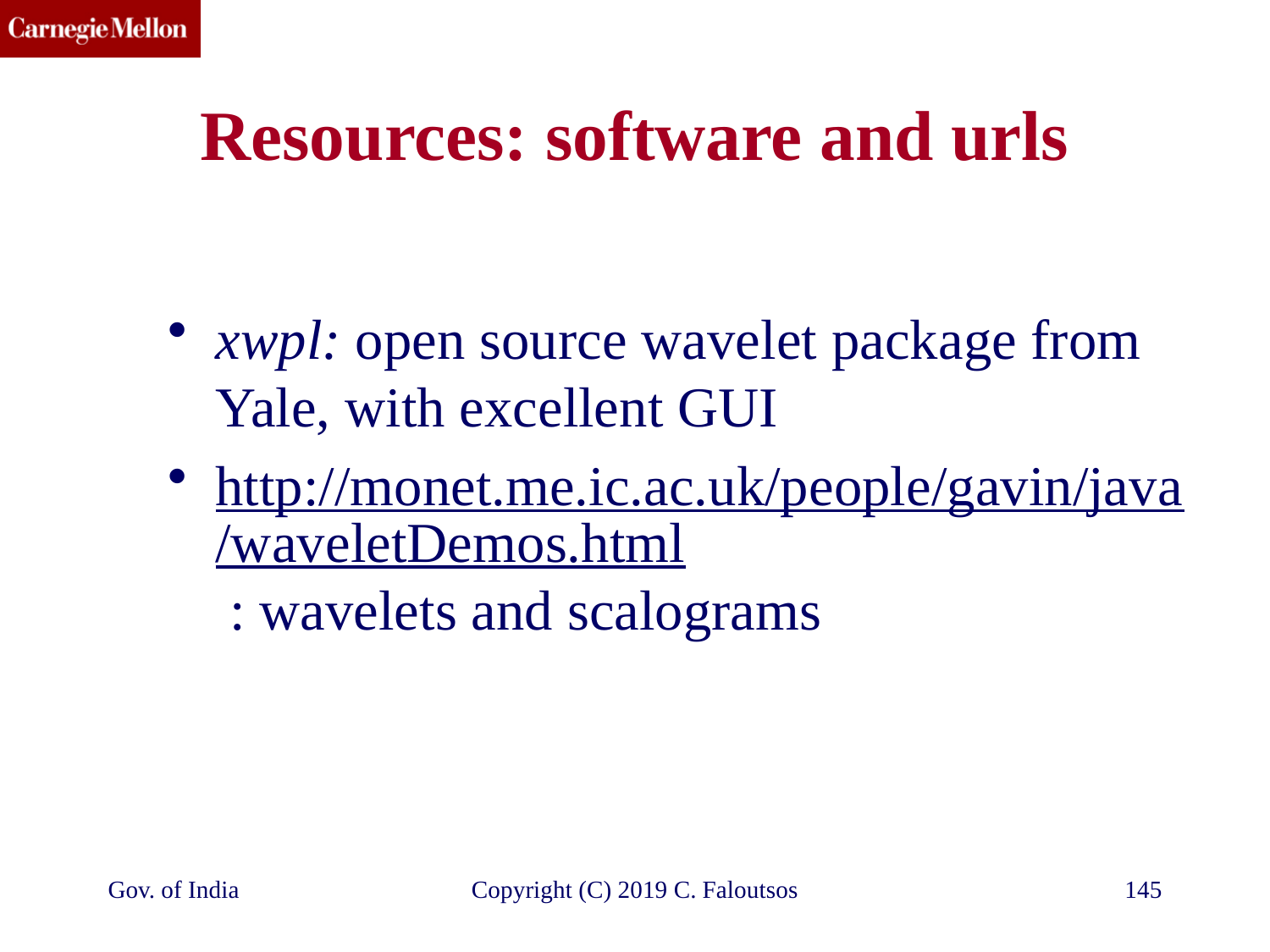

# Resources: software and urls
xwpl: open source wavelet package from Yale, with excellent GUI
http://monet.me.ic.ac.uk/people/gavin/java/waveletDemos.html : wavelets and scalograms
Gov. of India
Copyright (C) 2019 C. Faloutsos
145